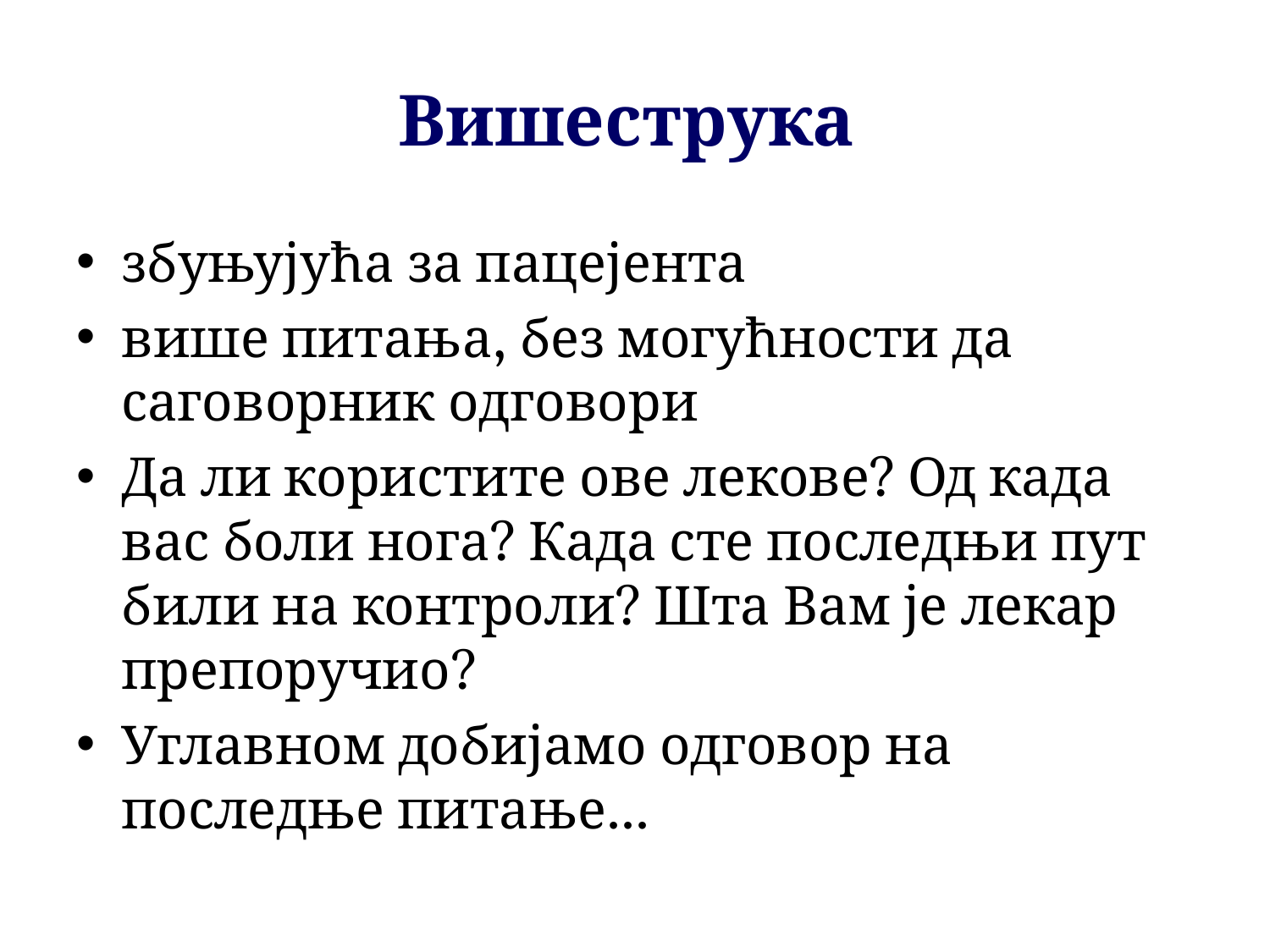

# Вишеструка
збуњујућа за пацејента
више питања, без могућности да саговорник одговори
Да ли користите ове лекове? Од када вас боли нога? Када сте последњи пут били на контроли? Шта Вам је лекар препоручио?
Углавном добијамо одговор на последње питање...